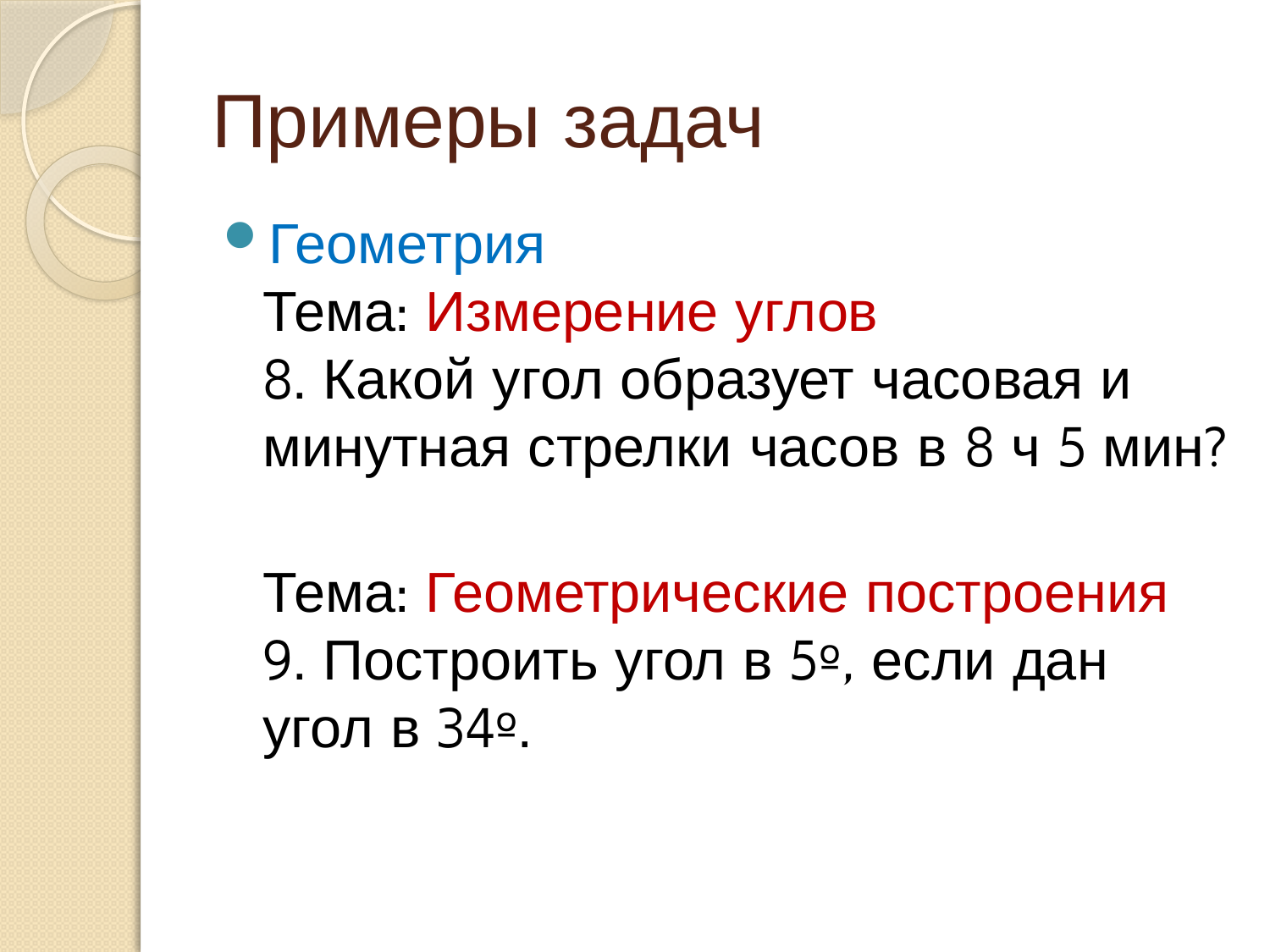

# Примеры задач
Геометрия
Тема: Измерение углов
8. Какой угол образует часовая и минутная стрелки часов в 8 ч 5 мин?
Тема: Геометрические построения
9. Построить угол в 5º, если дан угол в 34º.